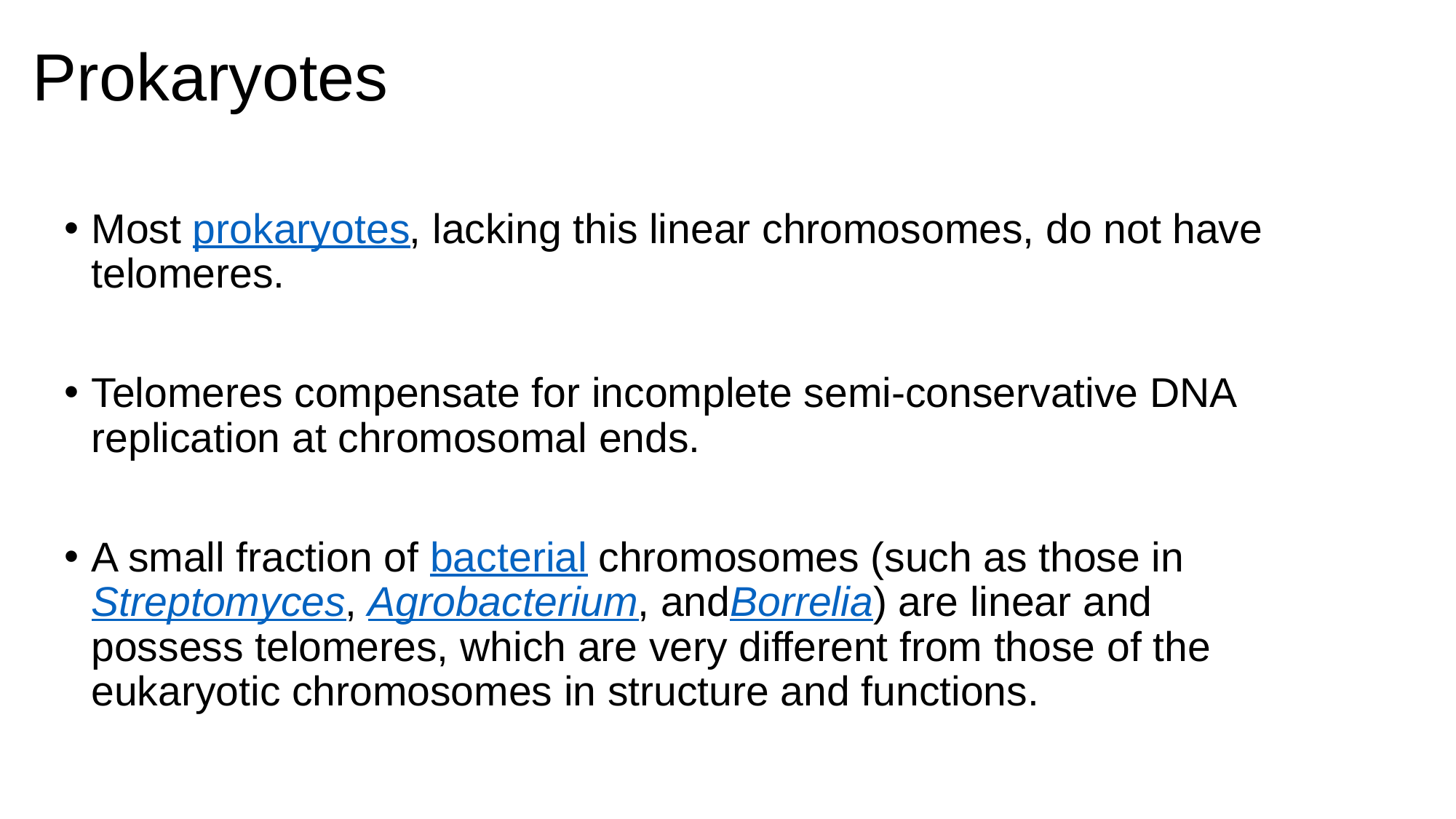

# Prokaryotes
Most prokaryotes, lacking this linear chromosomes, do not have telomeres.

Telomeres compensate for incomplete semi-conservative DNA replication at chromosomal ends.

A small fraction of bacterial chromosomes (such as those in Streptomyces, Agrobacterium, andBorrelia) are linear and possess telomeres, which are very different from those of the eukaryotic chromosomes in structure and functions.